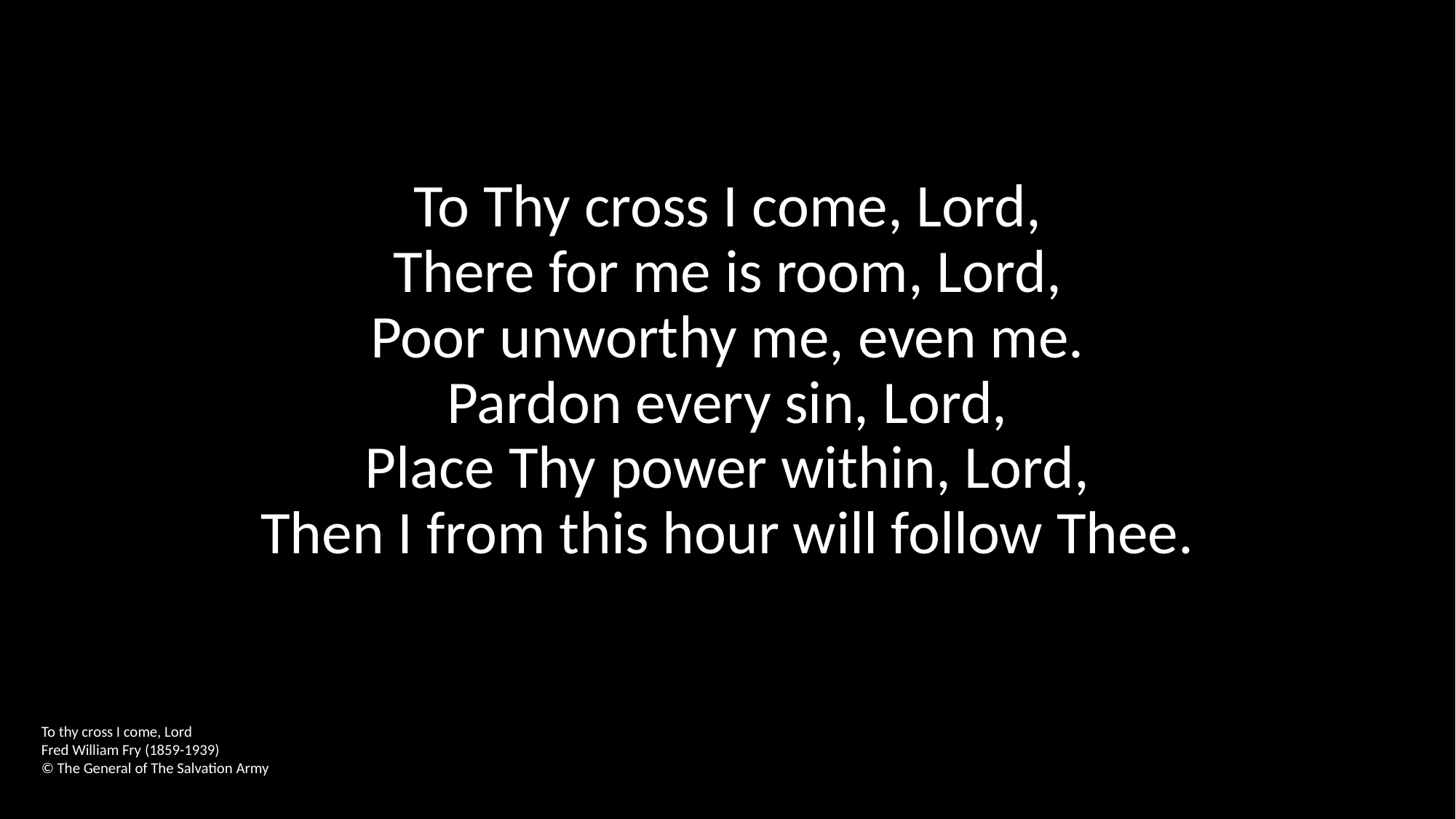

To Thy cross I come, Lord,
There for me is room, Lord,
Poor unworthy me, even me.
Pardon every sin, Lord,
Place Thy power within, Lord,
Then I from this hour will follow Thee.
To thy cross I come, Lord
Fred William Fry (1859-1939)
© The General of The Salvation Army